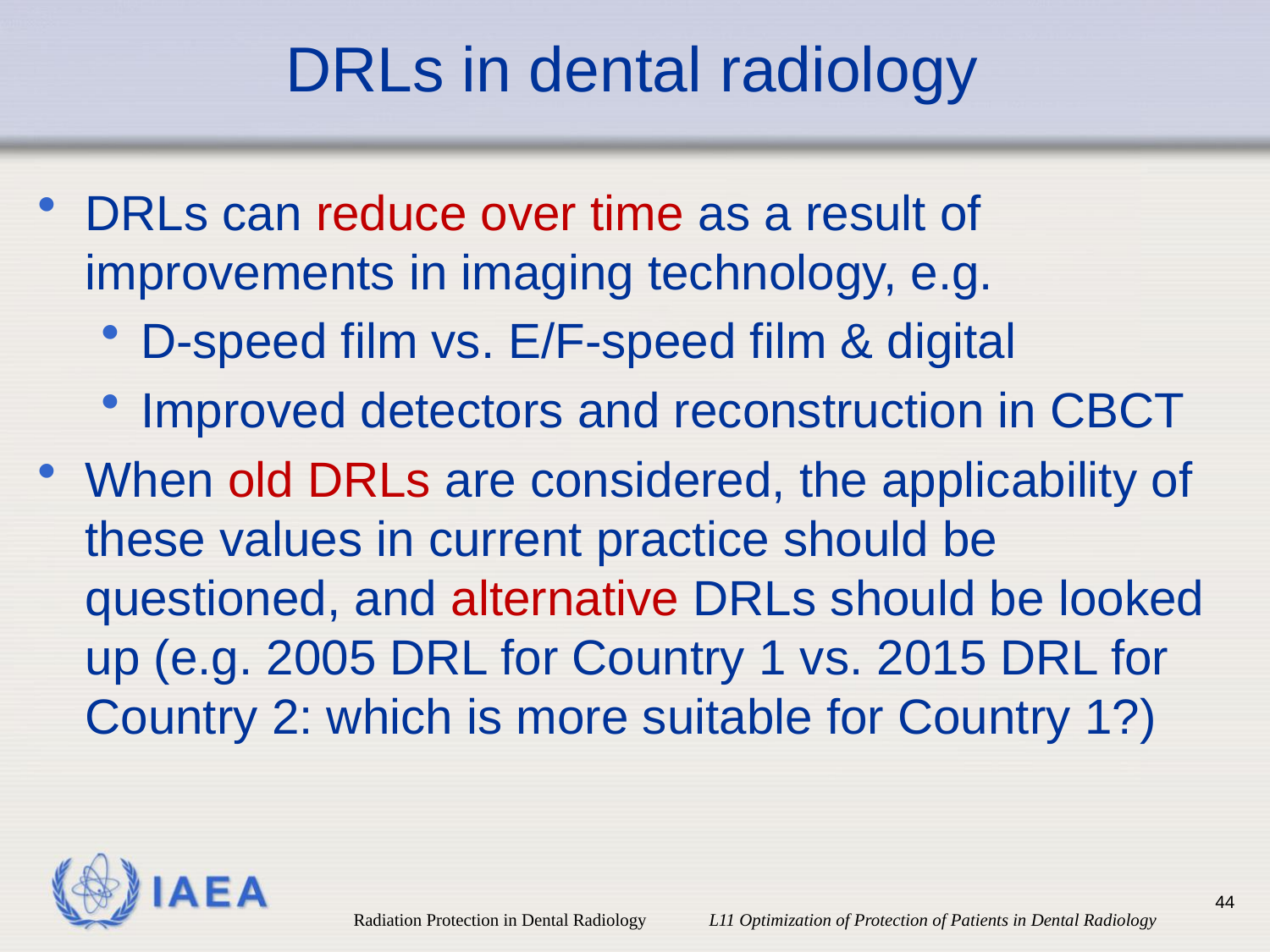

# DRLs in dental radiology
DRLs can reduce over time as a result of improvements in imaging technology, e.g.
D-speed film vs. E/F-speed film & digital
Improved detectors and reconstruction in CBCT
When old DRLs are considered, the applicability of these values in current practice should be questioned, and alternative DRLs should be looked up (e.g. 2005 DRL for Country 1 vs. 2015 DRL for Country 2: which is more suitable for Country 1?)

44
Radiation Protection in Dental Radiology              L11 Optimization of Protection of Patients in Dental Radiology